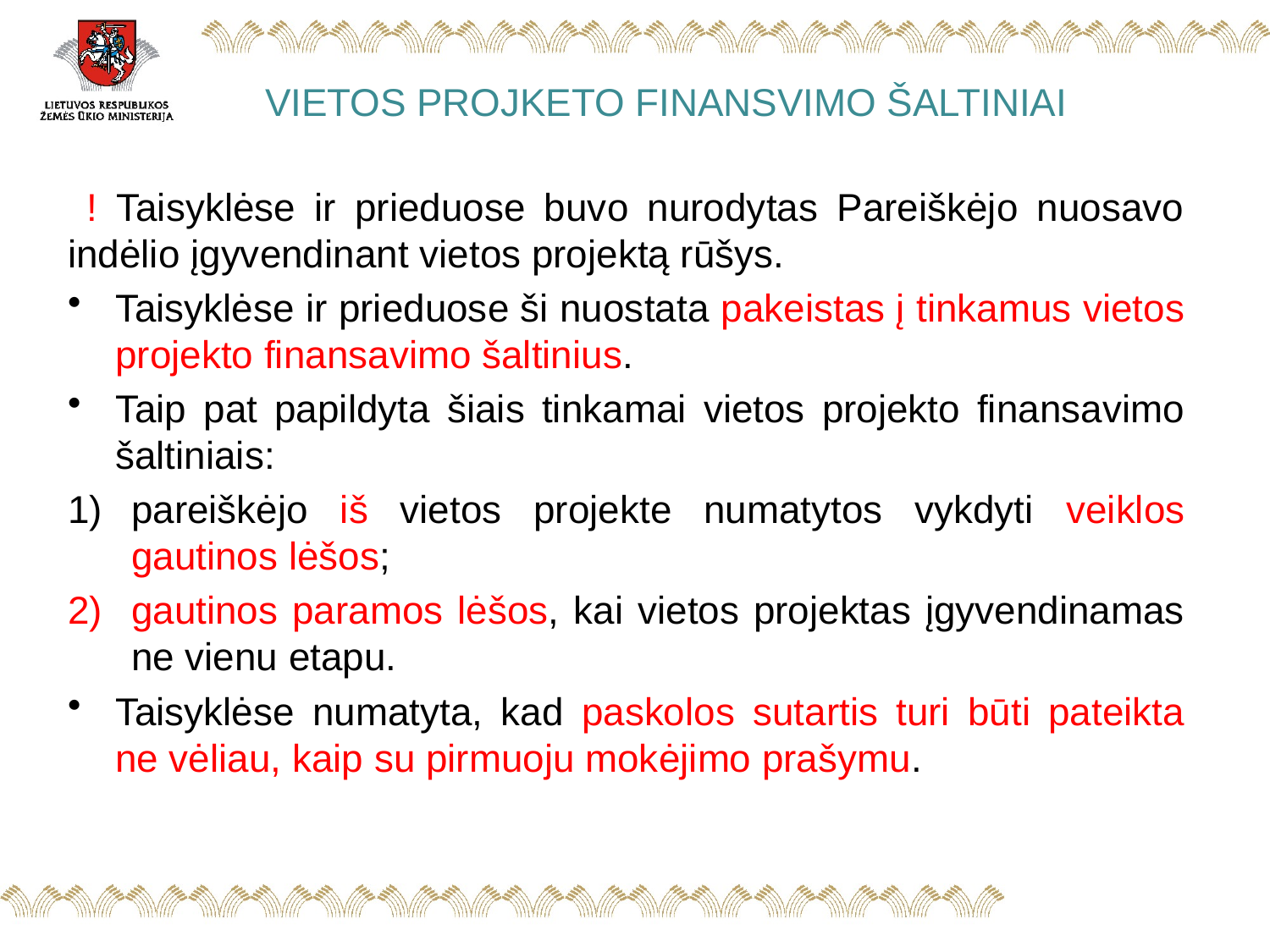

# VIETOS PROJKETO FINANSVIMO ŠALTINIAI
 ! Taisyklėse ir prieduose buvo nurodytas Pareiškėjo nuosavo indėlio įgyvendinant vietos projektą rūšys.
Taisyklėse ir prieduose ši nuostata pakeistas į tinkamus vietos projekto finansavimo šaltinius.
Taip pat papildyta šiais tinkamai vietos projekto finansavimo šaltiniais:
pareiškėjo iš vietos projekte numatytos vykdyti veiklos gautinos lėšos;
gautinos paramos lėšos, kai vietos projektas įgyvendinamas ne vienu etapu.
Taisyklėse numatyta, kad paskolos sutartis turi būti pateikta ne vėliau, kaip su pirmuoju mokėjimo prašymu.